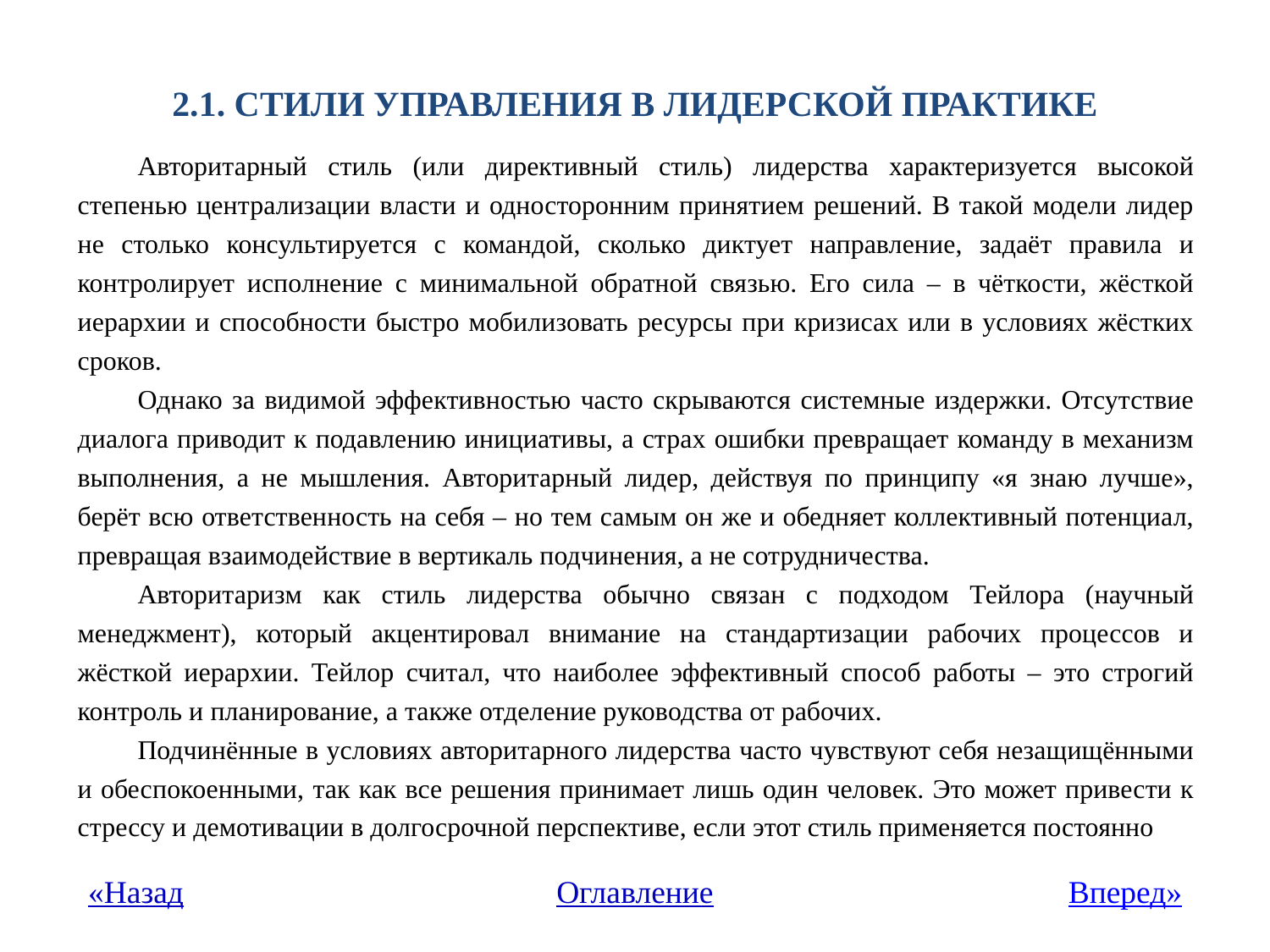

# 2.1. Стили УПРАВЛЕНИЯ В лидерсКОЙ ПРАКТИКЕ
Авторитарный стиль (или директивный стиль) лидерства характеризуется высокой степенью централизации власти и односторонним принятием решений. В такой модели лидер не столько консультируется с командой, сколько диктует направление, задаёт правила и контролирует исполнение с минимальной обратной связью. Его сила – в чёткости, жёсткой иерархии и способности быстро мобилизовать ресурсы при кризисах или в условиях жёстких сроков.
Однако за видимой эффективностью часто скрываются системные издержки. Отсутствие диалога приводит к подавлению инициативы, а страх ошибки превращает команду в механизм выполнения, а не мышления. Авторитарный лидер, действуя по принципу «я знаю лучше», берёт всю ответственность на себя – но тем самым он же и обедняет коллективный потенциал, превращая взаимодействие в вертикаль подчинения, а не сотрудничества.
Авторитаризм как стиль лидерства обычно связан с подходом Тейлора (научный менеджмент), который акцентировал внимание на стандартизации рабочих процессов и жёсткой иерархии. Тейлор считал, что наиболее эффективный способ работы – это строгий контроль и планирование, а также отделение руководства от рабочих.
Подчинённые в условиях авторитарного лидерства часто чувствуют себя незащищёнными и обеспокоенными, так как все решения принимает лишь один человек. Это может привести к стрессу и демотивации в долгосрочной перспективе, если этот стиль применяется постоянно

«Назад
Оглавление
Вперед»